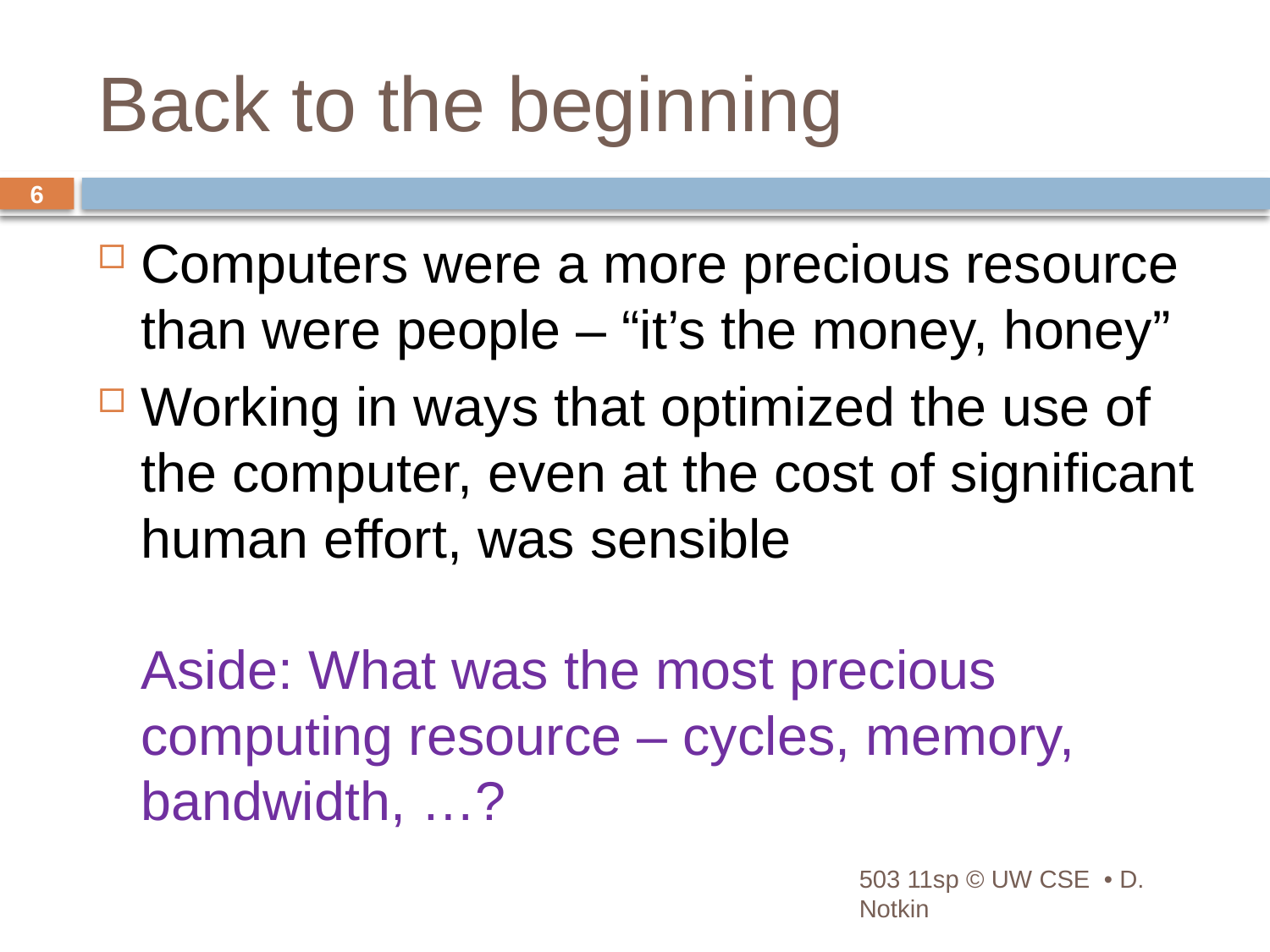

# Back to the beginning
6
Computers were a more precious resource than were people – “it’s the money, honey”
Working in ways that optimized the use of the computer, even at the cost of significant human effort, was sensible
Aside: What was the most precious computing resource – cycles, memory, bandwidth, …?

503 11sp © UW CSE  • D. Notkin